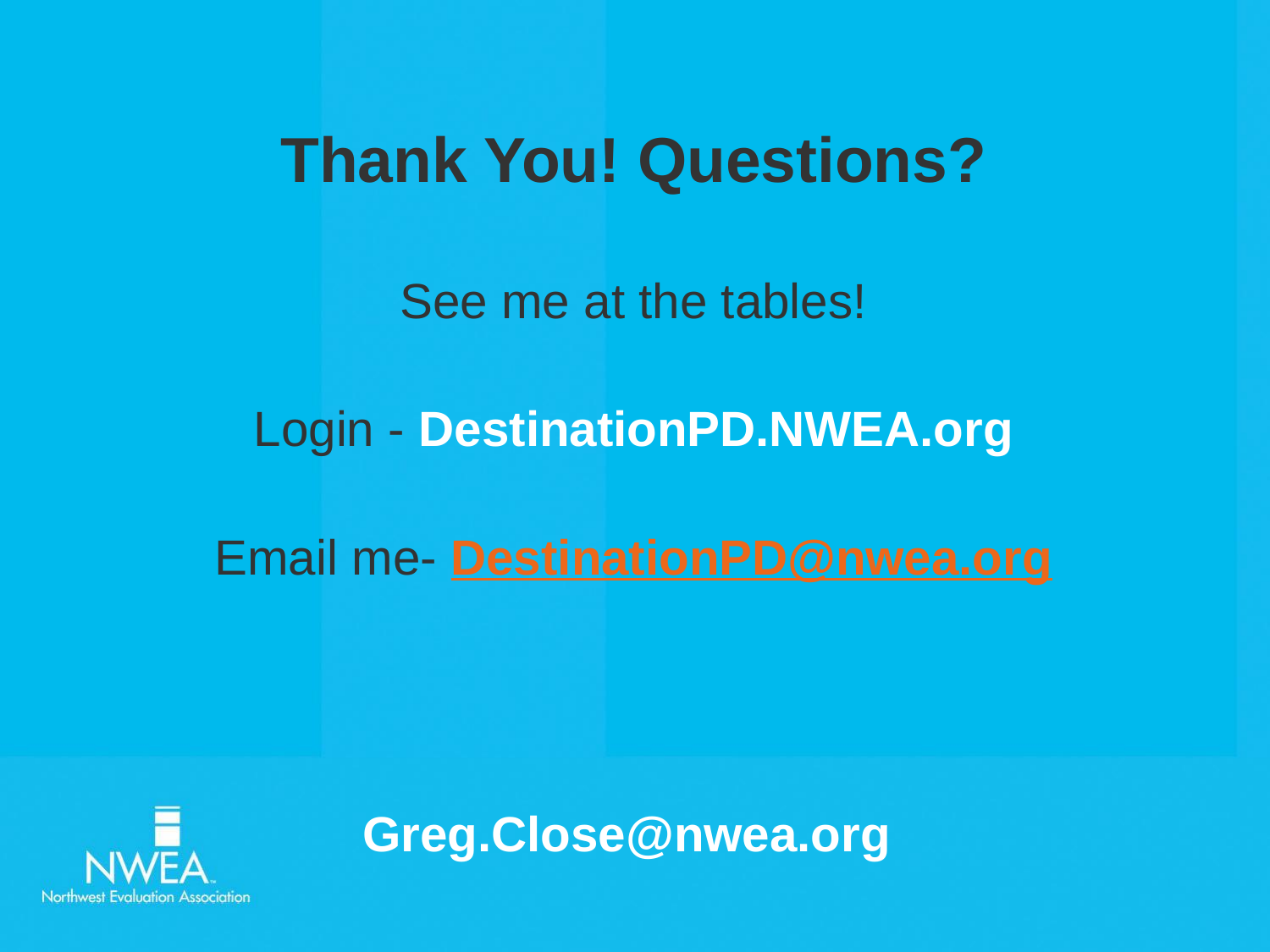

# Thank You! Questions?
See me at the tables!
Login - DestinationPD.NWEA.org
Email me- DestinationPD@nwea.org

Greg.Close@nwea.org